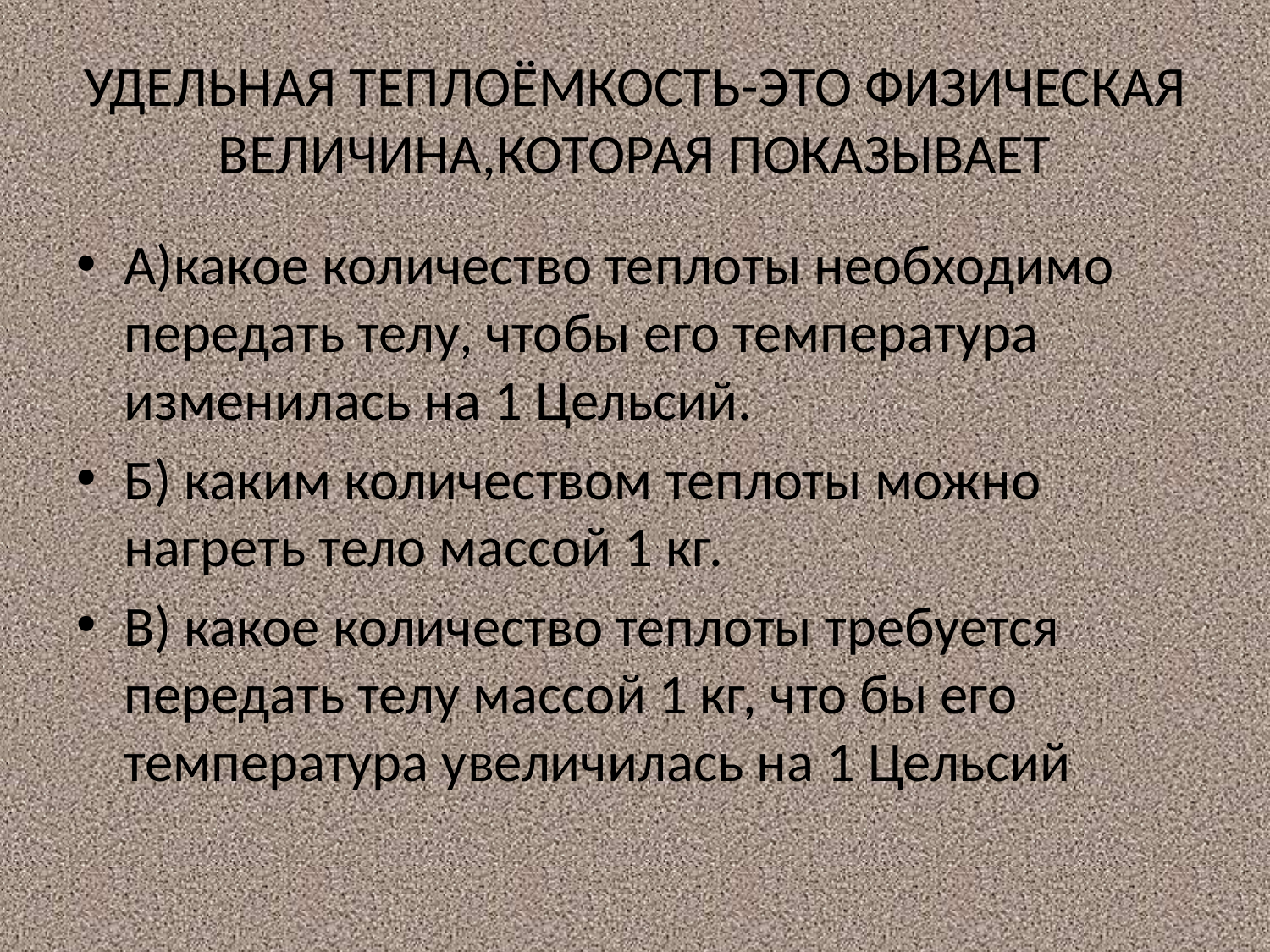

# УДЕЛЬНАЯ ТЕПЛОЁМКОСТЬ-ЭТО ФИЗИЧЕСКАЯ ВЕЛИЧИНА,КОТОРАЯ ПОКАЗЫВАЕТ
А)какое количество теплоты необходимо передать телу, чтобы его температура изменилась на 1 Цельсий.
Б) каким количеством теплоты можно нагреть тело массой 1 кг.
В) какое количество теплоты требуется передать телу массой 1 кг, что бы его температура увеличилась на 1 Цельсий